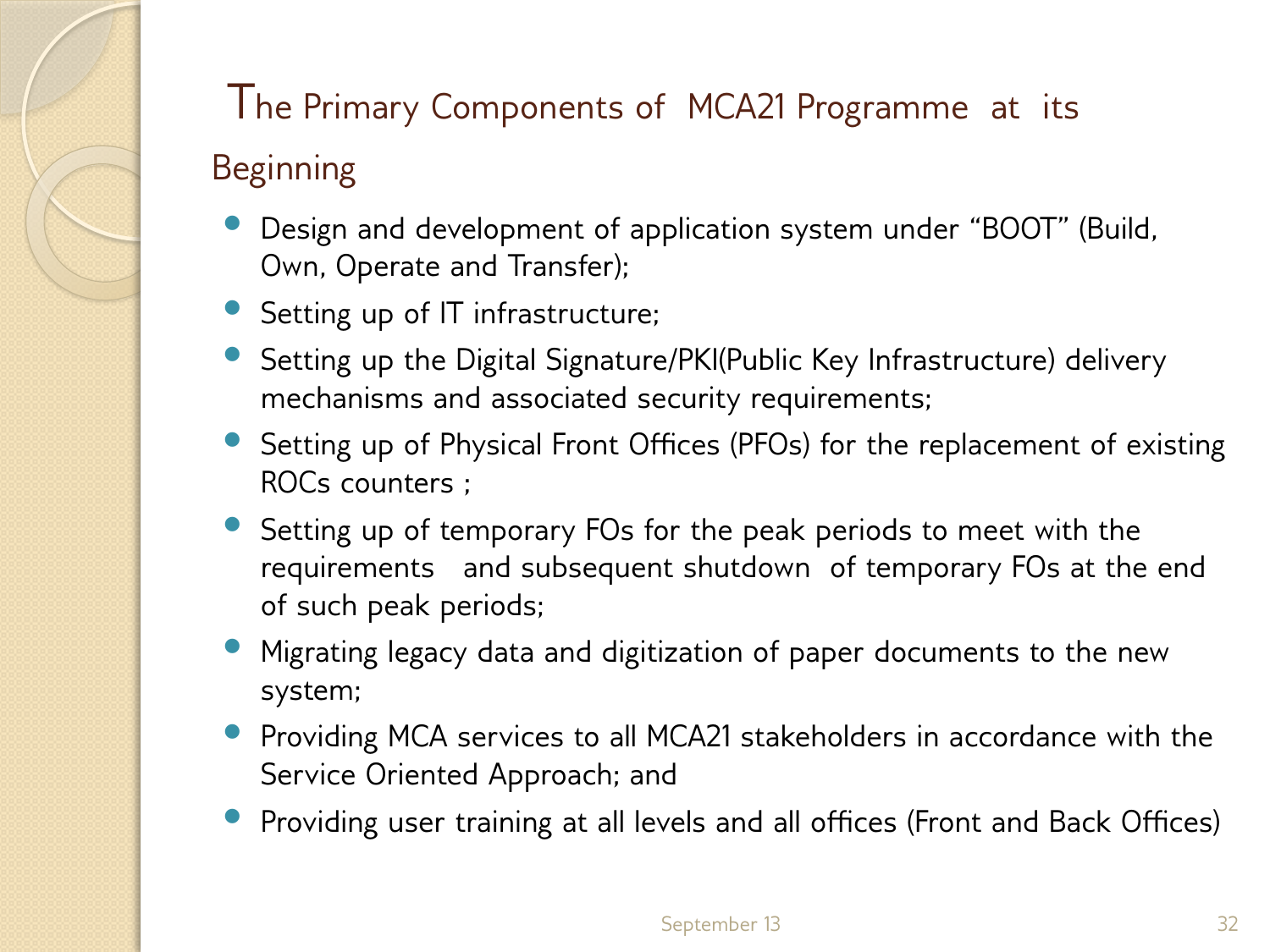

# The Primary Components of  MCA21 Programme  at  its Beginning
Design and development of application system under “BOOT” (Build, Own, Operate and Transfer);
Setting up of IT infrastructure;
Setting up the Digital Signature/PKI(Public Key Infrastructure) delivery mechanisms and associated security requirements;
Setting up of Physical Front Offices (PFOs) for the replacement of existing ROCs counters ;
Setting up of temporary FOs for the peak periods to meet with the requirements   and subsequent shutdown  of temporary FOs at the end of such peak periods;
Migrating legacy data and digitization of paper documents to the new system;
Providing MCA services to all MCA21 stakeholders in accordance with the Service Oriented Approach; and
Providing user training at all levels and all offices (Front and Back Offices)
September 13
32